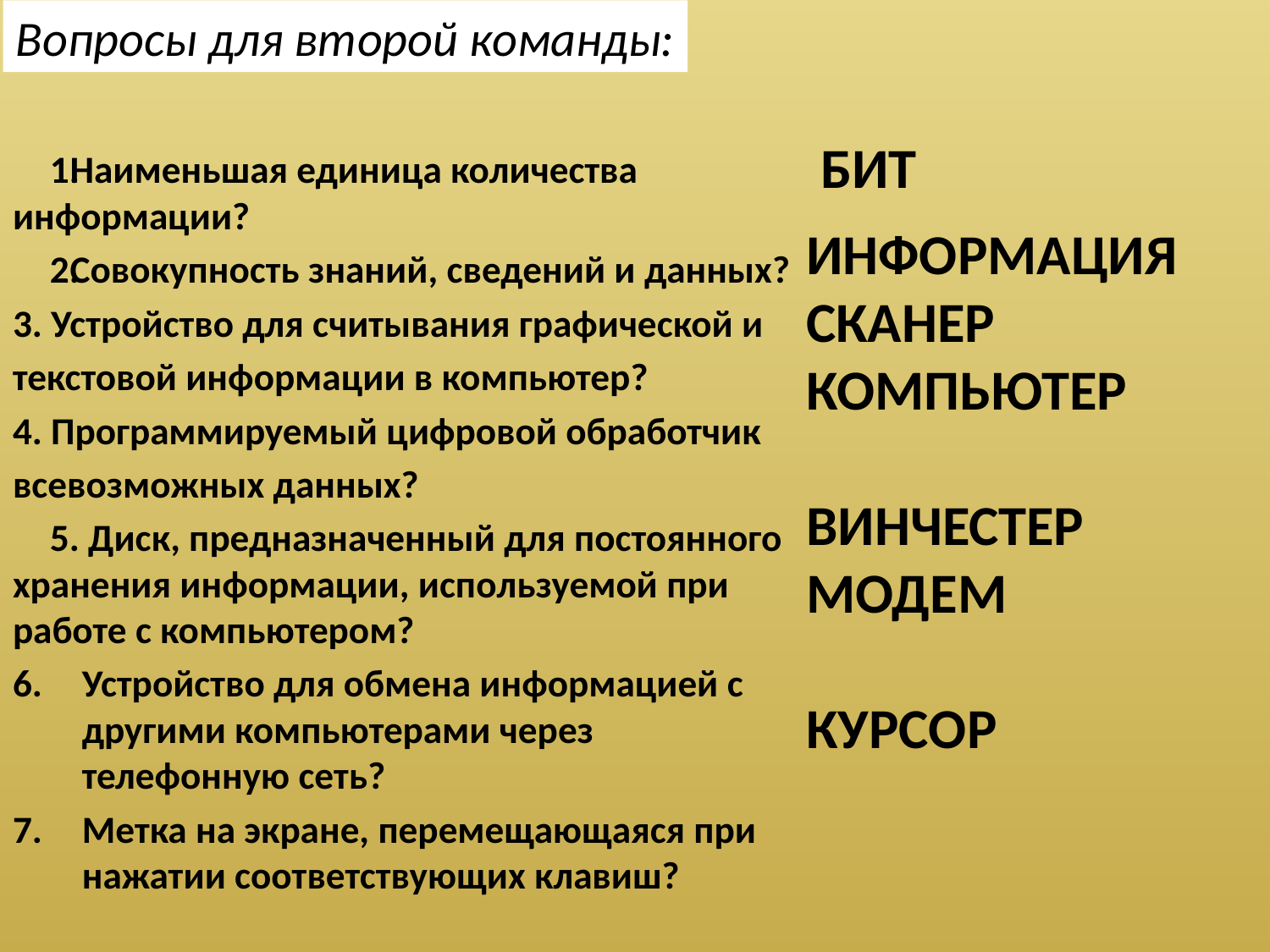

Вопросы для второй команды:
 БИТ

ИНФОРМАЦИЯ
СКАНЕР
КОМПЬЮТЕР

ВИНЧЕСТЕР
МОДЕМ

КУРСОР
Наименьшая единица количества информации?
Совокупность знаний, сведений и данных?
3. Устройство для считывания графической и
текстовой информации в компьютер?
4. Программируемый цифровой обработчик
всевозможных данных?
5. Диск, предназначенный для постоянного хранения информации, используемой при работе с компьютером?
Устройство для обмена информацией с другими компьютерами через телефонную сеть?
Метка на экране, перемещающаяся при нажатии соответствующих клавиш?